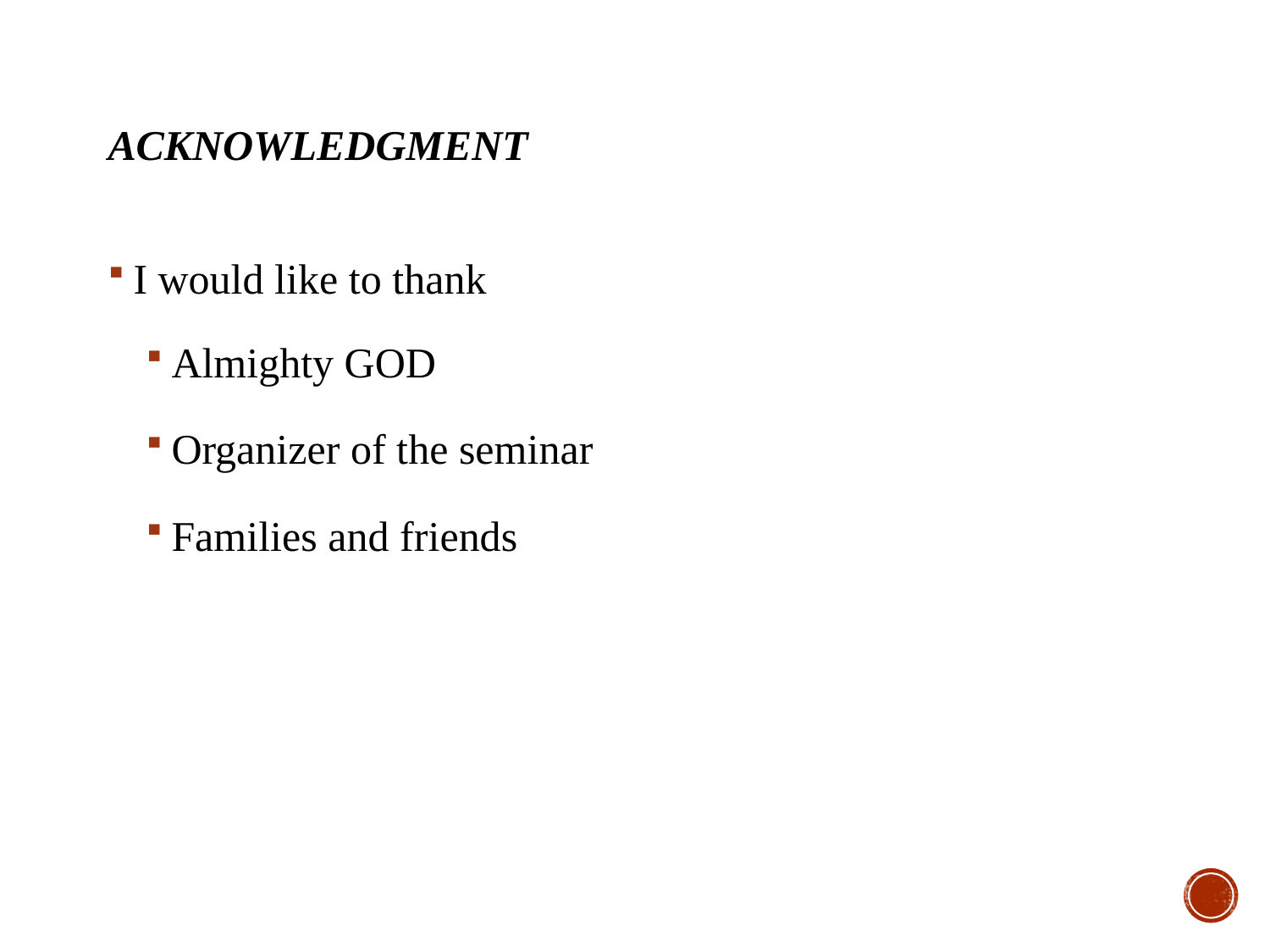

# Acknowledgment
I would like to thank
Almighty GOD
Organizer of the seminar
Families and friends

21